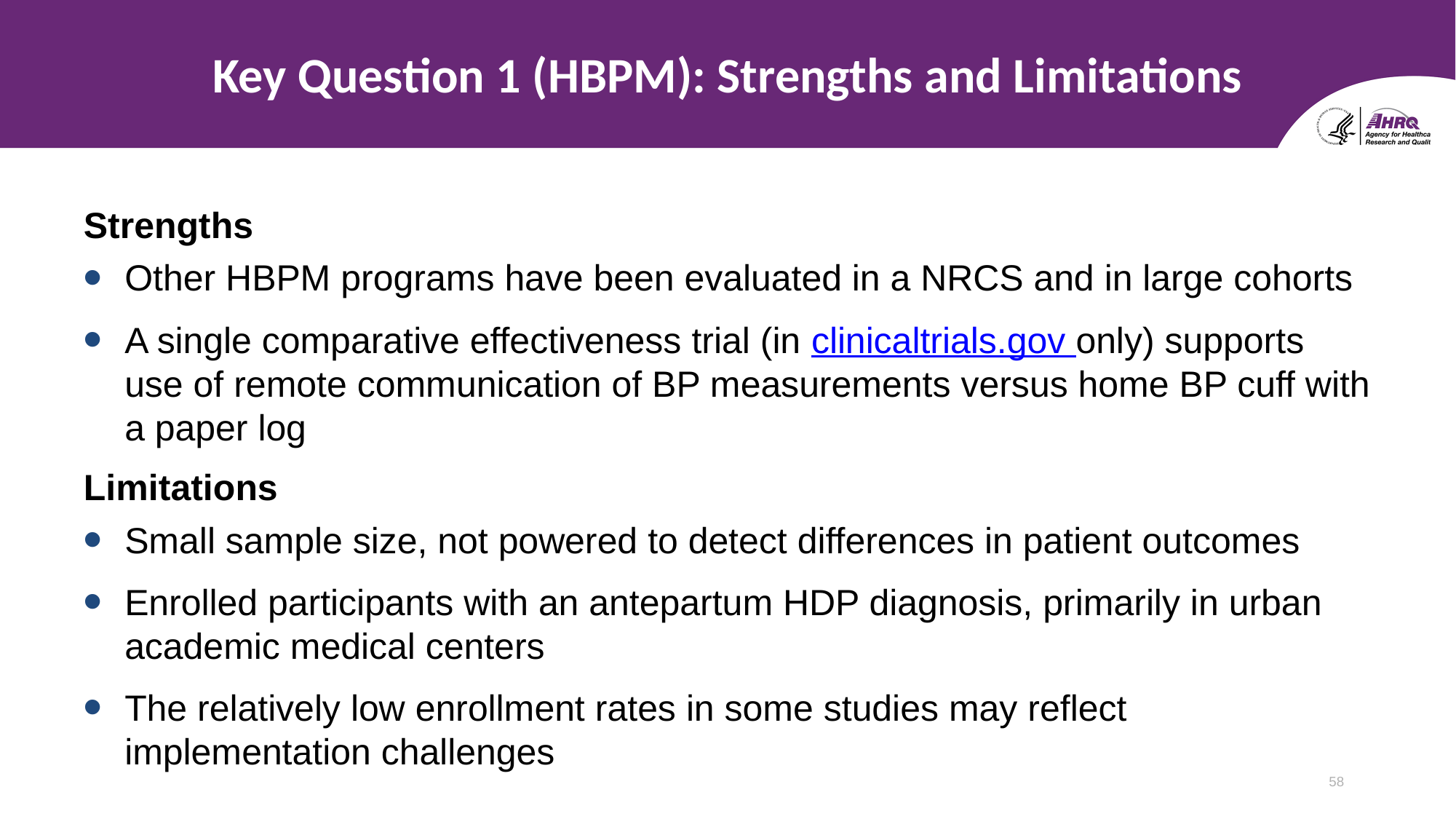

# Key Question 1 (HBPM): Strengths and Limitations
Strengths
Other HBPM programs have been evaluated in a NRCS and in large cohorts
A single comparative effectiveness trial (in clinicaltrials.gov only) supports use of remote communication of BP measurements versus home BP cuff with a paper log

Limitations
Small sample size, not powered to detect differences in patient outcomes
Enrolled participants with an antepartum HDP diagnosis, primarily in urban academic medical centers
The relatively low enrollment rates in some studies may reflect implementation challenges

58